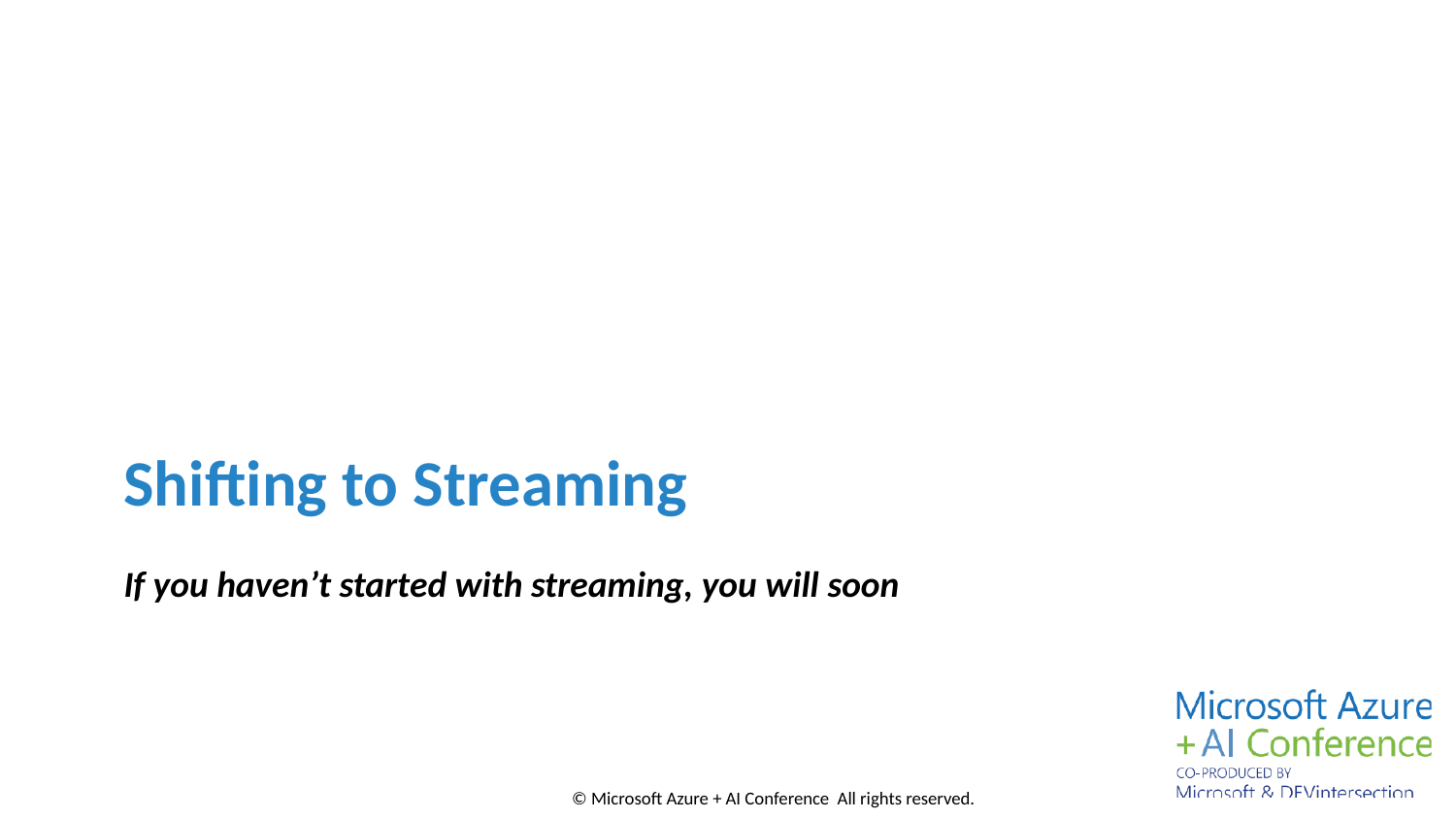

Shifting to Streaming
# If you haven’t started with streaming, you will soon